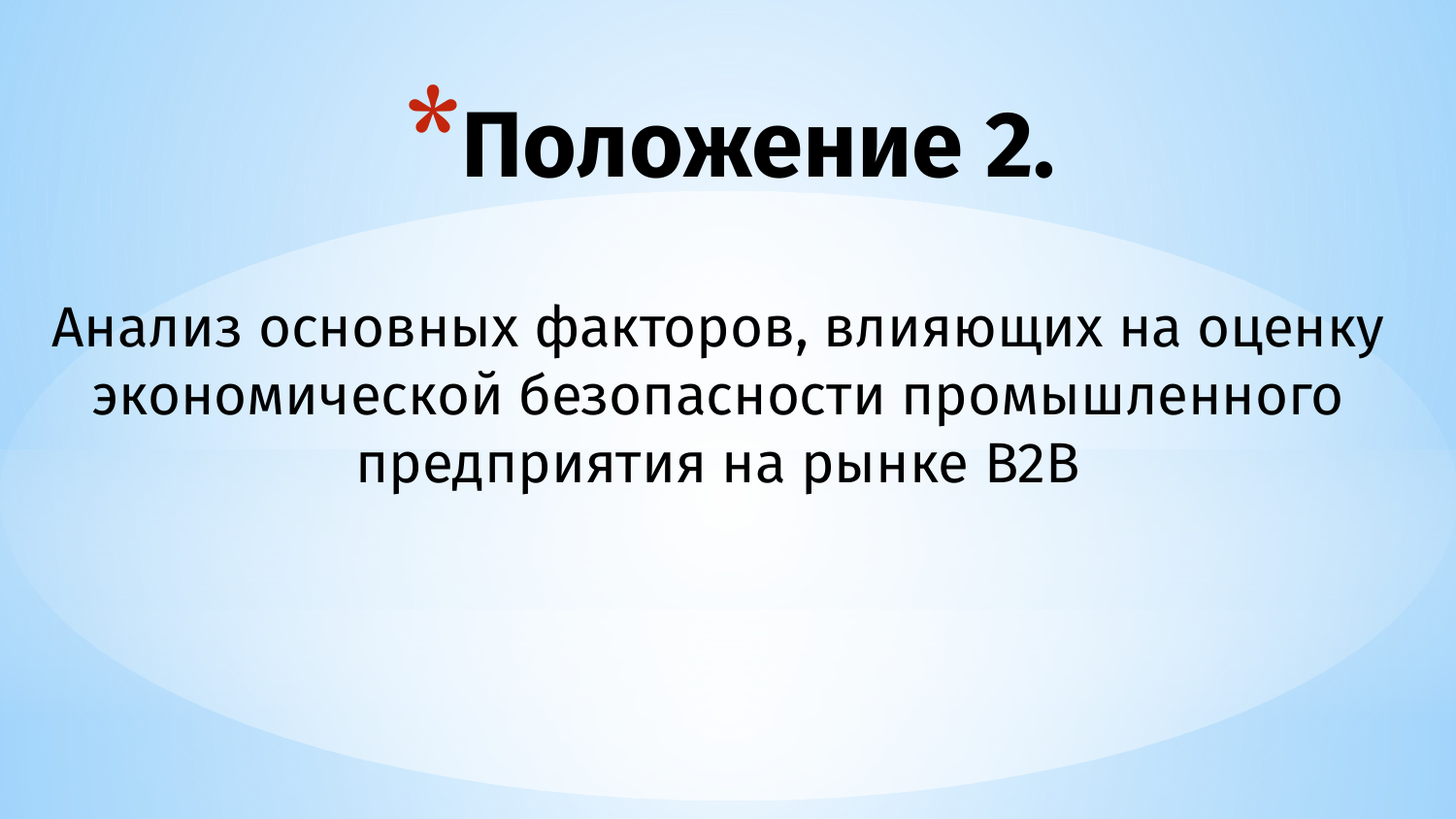

# Положение 2.
Анализ основных факторов, влияющих на оценку экономической безопасности промышленного предприятия на рынке В2В